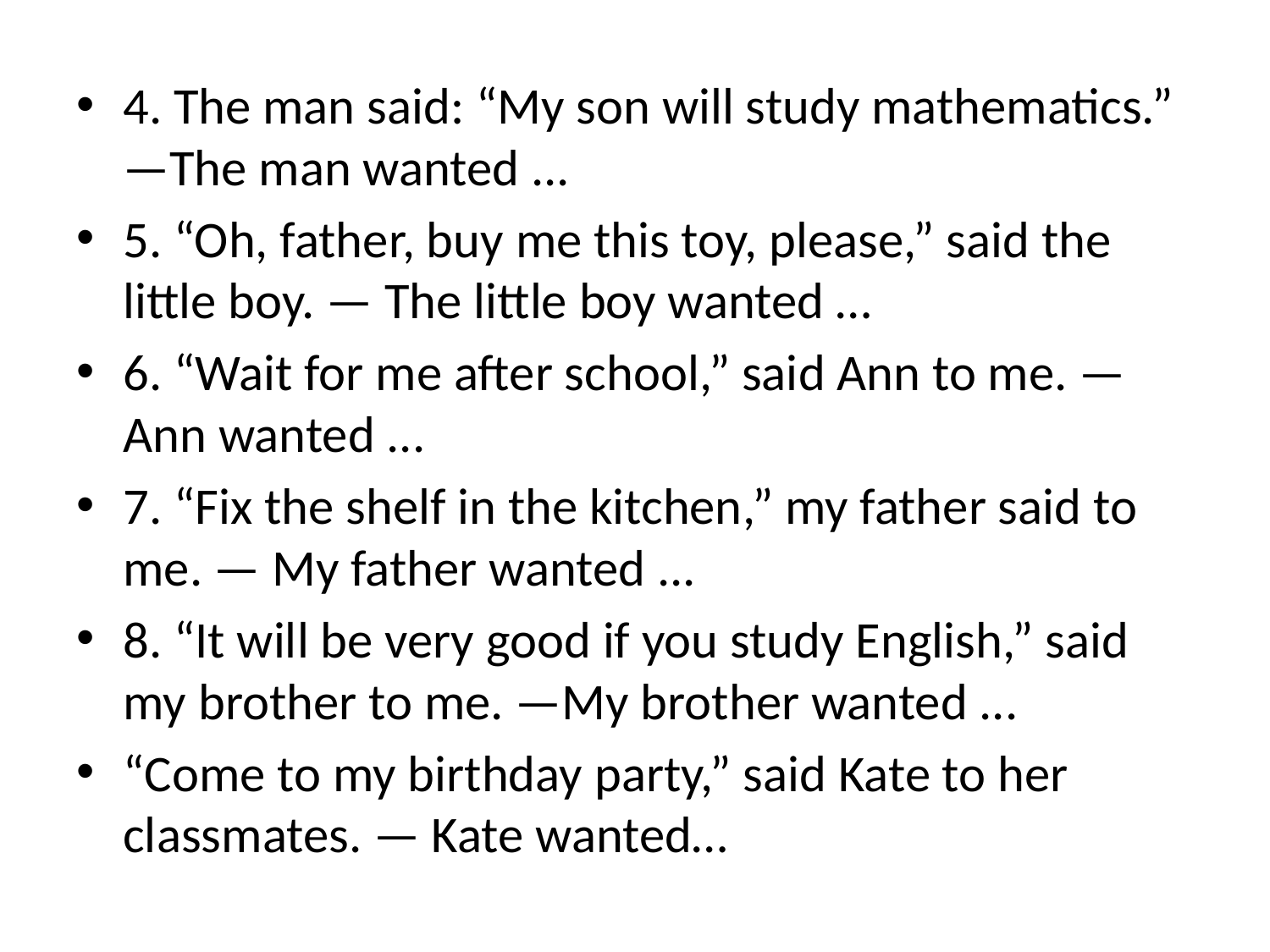

4. The man said: “My son will study mathematics.” —The man wanted ...
5. “Oh, father, buy me this toy, please,” said the little boy. — The little boy wanted …
6. “Wait for me after school,” said Ann to me. — Ann wanted ...
7. “Fix the shelf in the kitchen,” my father said to me. — My father wanted ...
8. “It will be very good if you study English,” said my brother to me. —My brother wanted ...
“Come to my birthday party,” said Kate to her classmates. — Kate wanted…